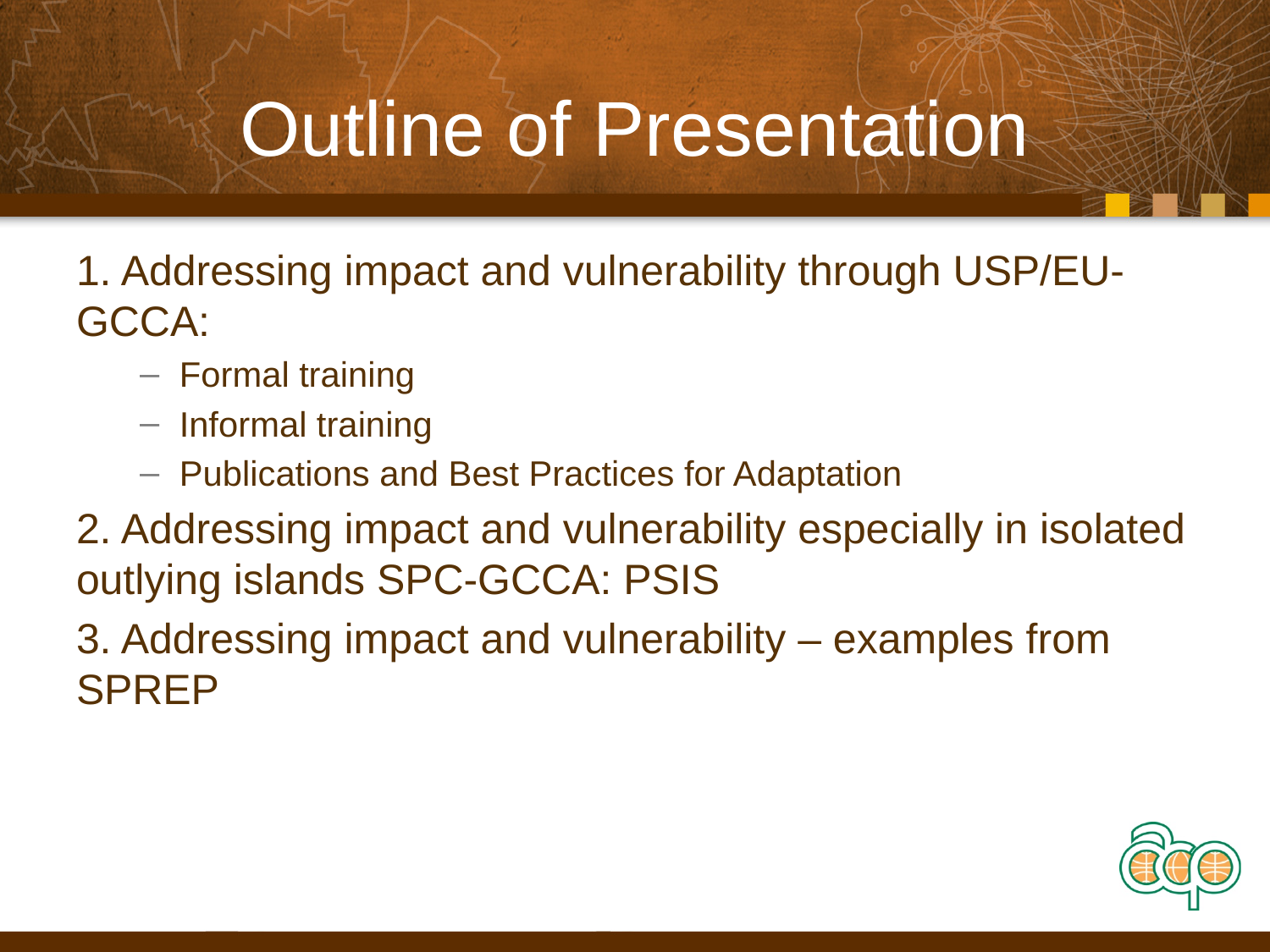

# Outline of Presentation
1. Addressing impact and vulnerability through USP/EU-GCCA:
Formal training
Informal training
Publications and Best Practices for Adaptation
2. Addressing impact and vulnerability especially in isolated outlying islands SPC-GCCA: PSIS
3. Addressing impact and vulnerability – examples from SPREP